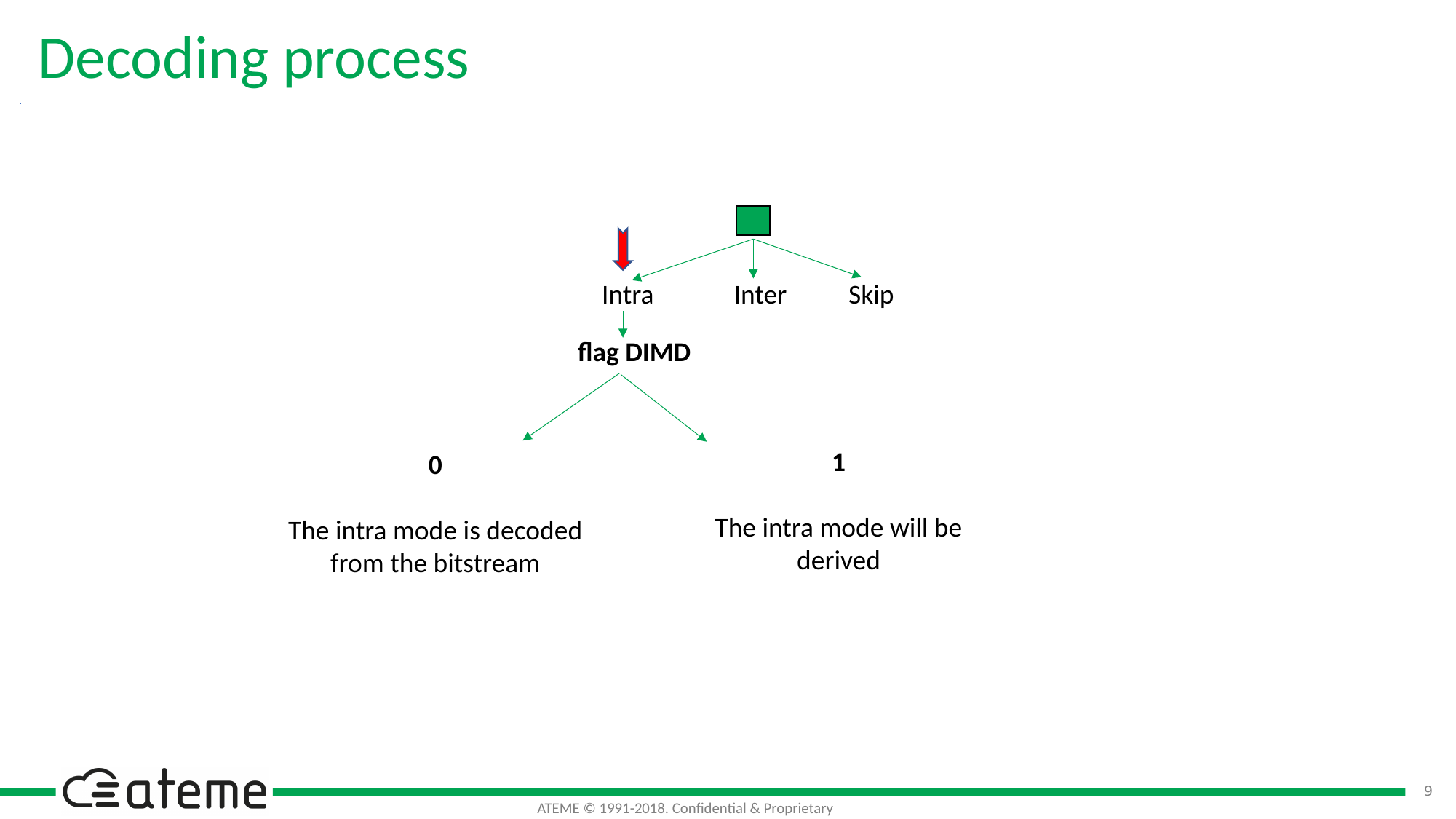

# Decoding process

		              flag DIMD

Intra             Inter          Skip
1

The intra mode will be derived

0

The intra mode is decoded from the bitstream